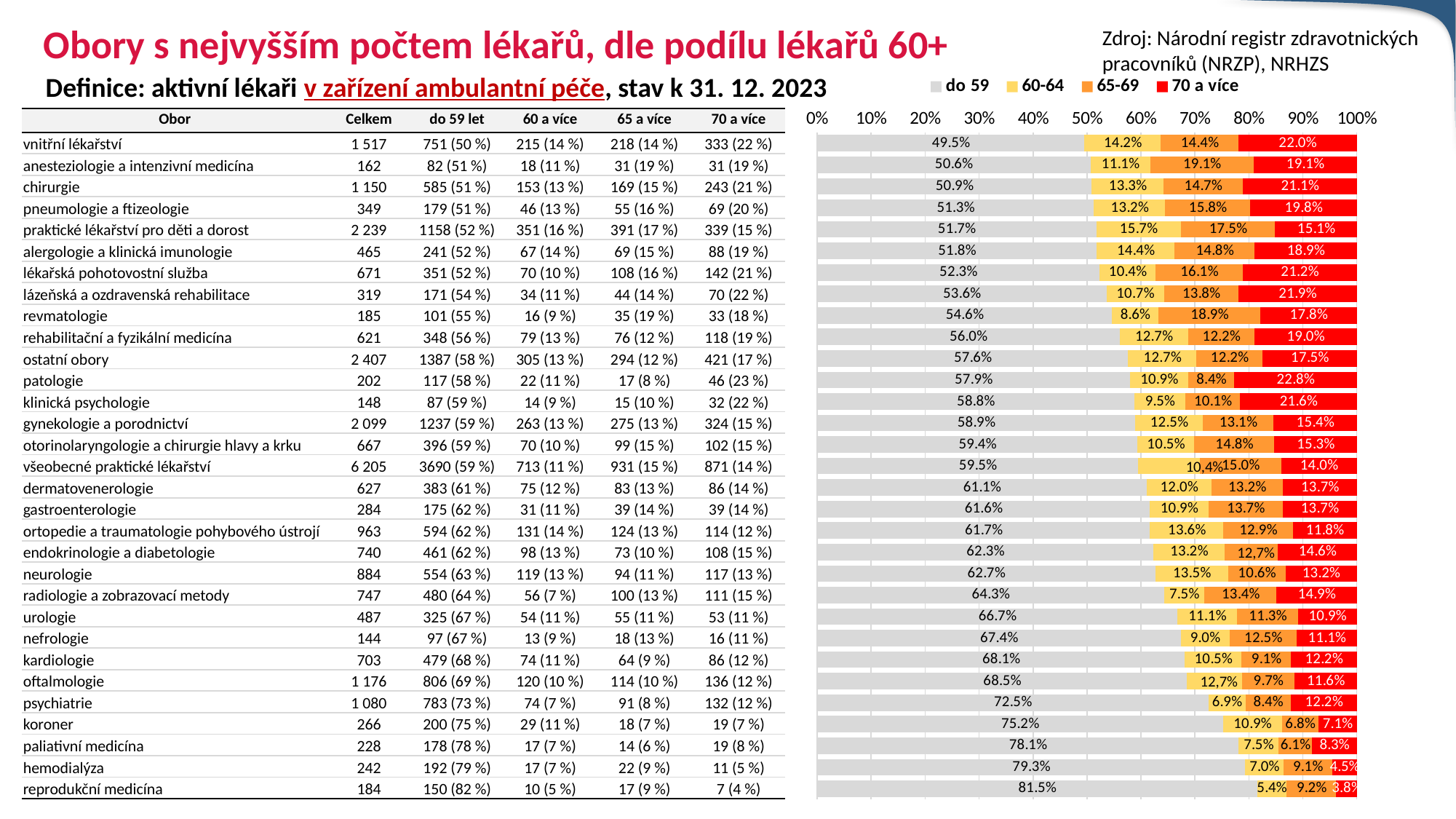

# Obory s nejvyšším počtem lékařů, dle podílu lékařů 60+
Zdroj: Národní registr zdravotnických pracovníků (NRZP), NRHZS
Definice: aktivní lékaři v zařízení ambulantní péče, stav k 31. 12. 2023

### Chart

| Category | do 59 | 60-64 | 65-69 | 70 a více |
|---|---|---|---|---|
|  | 0.4950560316413975 | 0.14172709294660515 | 0.14370468029004616 | 0.21951219512195125 |
|  | 0.5061728395061729 | 0.1111111111111111 | 0.19135802469135801 | 0.19135802469135801 |
|  | 0.508695652173913 | 0.13304347826086957 | 0.14695652173913043 | 0.21130434782608695 |
|  | 0.5128939828080229 | 0.1318051575931232 | 0.15759312320916904 | 0.1977077363896848 |
|  | 0.5171951764180438 | 0.15676641357748994 | 0.17463153193389908 | 0.1514068780705672 |
|  | 0.5182795698924731 | 0.14408602150537633 | 0.14838709677419354 | 0.189247311827957 |
|  | 0.5230998509687034 | 0.10432190760059612 | 0.16095380029806258 | 0.21162444113263784 |
|  | 0.5360501567398119 | 0.10658307210031348 | 0.13793103448275862 | 0.219435736677116 |
|  | 0.5459459459459459 | 0.08648648648648649 | 0.1891891891891892 | 0.1783783783783784 |
|  | 0.5603864734299517 | 0.12721417069243157 | 0.12238325281803544 | 0.19001610305958136 |
|  | 0.576235978396344 | 0.12671375155795597 | 0.12214374740340674 | 0.17490652264229334 |
|  | 0.5792079207920792 | 0.10891089108910892 | 0.08415841584158416 | 0.22772277227722776 |
|  | 0.5878378378378378 | 0.0945945945945946 | 0.10135135135135136 | 0.2162162162162162 |
|  | 0.5893282515483563 | 0.12529776083849453 | 0.13101476893758932 | 0.1543592186755598 |
|  | 0.5937031484257871 | 0.10494752623688156 | 0.14842578710644677 | 0.15292353823088456 |
|  | 0.5946817082997583 | 0.11490733279613215 | 0.1500402900886382 | 0.1403706688154714 |
|  | 0.6108452950558214 | 0.11961722488038279 | 0.13237639553429026 | 0.1371610845295056 |
|  | 0.6161971830985915 | 0.10915492957746478 | 0.13732394366197184 | 0.13732394366197184 |
|  | 0.616822429906542 | 0.1360332294911734 | 0.12876427829698858 | 0.11838006230529595 |
|  | 0.6229729729729729 | 0.13243243243243244 | 0.09864864864864865 | 0.14594594594594595 |
|  | 0.6266968325791855 | 0.1346153846153846 | 0.10633484162895927 | 0.1323529411764706 |
|  | 0.642570281124498 | 0.0749665327978581 | 0.13386880856760375 | 0.14859437751004015 |
|  | 0.6673511293634496 | 0.11088295687885012 | 0.11293634496919917 | 0.10882956878850102 |
|  | 0.6736111111111112 | 0.09027777777777776 | 0.125 | 0.1111111111111111 |
|  | 0.6813655761024182 | 0.10526315789473684 | 0.09103840682788052 | 0.12233285917496443 |
|  | 0.685374149659864 | 0.10204081632653061 | 0.09693877551020408 | 0.11564625850340135 |
|  | 0.725 | 0.06851851851851852 | 0.08425925925925926 | 0.12222222222222222 |
|  | 0.7518796992481203 | 0.10902255639097744 | 0.06766917293233082 | 0.07142857142857142 |
|  | 0.7807017543859649 | 0.07456140350877193 | 0.06140350877192982 | 0.08333333333333331 |
|  | 0.7933884297520661 | 0.07024793388429752 | 0.09090909090909091 | 0.045454545454545456 |
|  | 0.8152173913043478 | 0.05434782608695652 | 0.09239130434782608 | 0.03804347826086957 |
| Obor | Celkem | do 59 let | 60 a více | 65 a více | 70 a více |
| --- | --- | --- | --- | --- | --- |
| vnitřní lékařství | 1 517 | 751 (50 %) | 215 (14 %) | 218 (14 %) | 333 (22 %) |
| anesteziologie a intenzivní medicína | 162 | 82 (51 %) | 18 (11 %) | 31 (19 %) | 31 (19 %) |
| chirurgie | 1 150 | 585 (51 %) | 153 (13 %) | 169 (15 %) | 243 (21 %) |
| pneumologie a ftizeologie | 349 | 179 (51 %) | 46 (13 %) | 55 (16 %) | 69 (20 %) |
| praktické lékařství pro děti a dorost | 2 239 | 1158 (52 %) | 351 (16 %) | 391 (17 %) | 339 (15 %) |
| alergologie a klinická imunologie | 465 | 241 (52 %) | 67 (14 %) | 69 (15 %) | 88 (19 %) |
| lékařská pohotovostní služba | 671 | 351 (52 %) | 70 (10 %) | 108 (16 %) | 142 (21 %) |
| lázeňská a ozdravenská rehabilitace | 319 | 171 (54 %) | 34 (11 %) | 44 (14 %) | 70 (22 %) |
| revmatologie | 185 | 101 (55 %) | 16 (9 %) | 35 (19 %) | 33 (18 %) |
| rehabilitační a fyzikální medicína | 621 | 348 (56 %) | 79 (13 %) | 76 (12 %) | 118 (19 %) |
| ostatní obory | 2 407 | 1387 (58 %) | 305 (13 %) | 294 (12 %) | 421 (17 %) |
| patologie | 202 | 117 (58 %) | 22 (11 %) | 17 (8 %) | 46 (23 %) |
| klinická psychologie | 148 | 87 (59 %) | 14 (9 %) | 15 (10 %) | 32 (22 %) |
| gynekologie a porodnictví | 2 099 | 1237 (59 %) | 263 (13 %) | 275 (13 %) | 324 (15 %) |
| otorinolaryngologie a chirurgie hlavy a krku | 667 | 396 (59 %) | 70 (10 %) | 99 (15 %) | 102 (15 %) |
| všeobecné praktické lékařství | 6 205 | 3690 (59 %) | 713 (11 %) | 931 (15 %) | 871 (14 %) |
| dermatovenerologie | 627 | 383 (61 %) | 75 (12 %) | 83 (13 %) | 86 (14 %) |
| gastroenterologie | 284 | 175 (62 %) | 31 (11 %) | 39 (14 %) | 39 (14 %) |
| ortopedie a traumatologie pohybového ústrojí | 963 | 594 (62 %) | 131 (14 %) | 124 (13 %) | 114 (12 %) |
| endokrinologie a diabetologie | 740 | 461 (62 %) | 98 (13 %) | 73 (10 %) | 108 (15 %) |
| neurologie | 884 | 554 (63 %) | 119 (13 %) | 94 (11 %) | 117 (13 %) |
| radiologie a zobrazovací metody | 747 | 480 (64 %) | 56 (7 %) | 100 (13 %) | 111 (15 %) |
| urologie | 487 | 325 (67 %) | 54 (11 %) | 55 (11 %) | 53 (11 %) |
| nefrologie | 144 | 97 (67 %) | 13 (9 %) | 18 (13 %) | 16 (11 %) |
| kardiologie | 703 | 479 (68 %) | 74 (11 %) | 64 (9 %) | 86 (12 %) |
| oftalmologie | 1 176 | 806 (69 %) | 120 (10 %) | 114 (10 %) | 136 (12 %) |
| psychiatrie | 1 080 | 783 (73 %) | 74 (7 %) | 91 (8 %) | 132 (12 %) |
| koroner | 266 | 200 (75 %) | 29 (11 %) | 18 (7 %) | 19 (7 %) |
| paliativní medicína | 228 | 178 (78 %) | 17 (7 %) | 14 (6 %) | 19 (8 %) |
| hemodialýza | 242 | 192 (79 %) | 17 (7 %) | 22 (9 %) | 11 (5 %) |
| reprodukční medicína | 184 | 150 (82 %) | 10 (5 %) | 17 (9 %) | 7 (4 %) |
10,4%
12,7%

12,7%